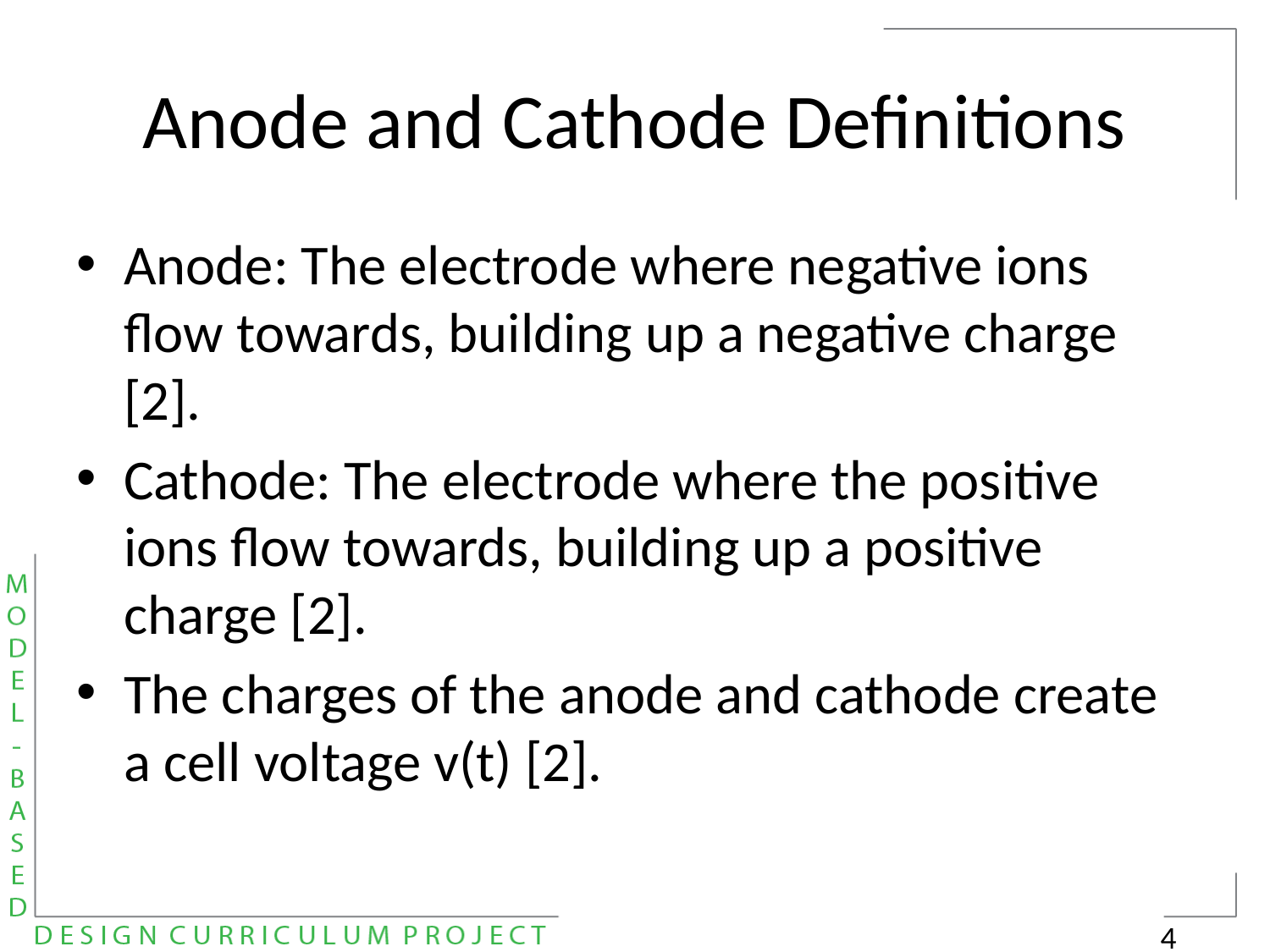

# Anode and Cathode Definitions
Anode: The electrode where negative ions flow towards, building up a negative charge [2].
Cathode: The electrode where the positive ions flow towards, building up a positive charge [2].
The charges of the anode and cathode create a cell voltage v(t) [2].